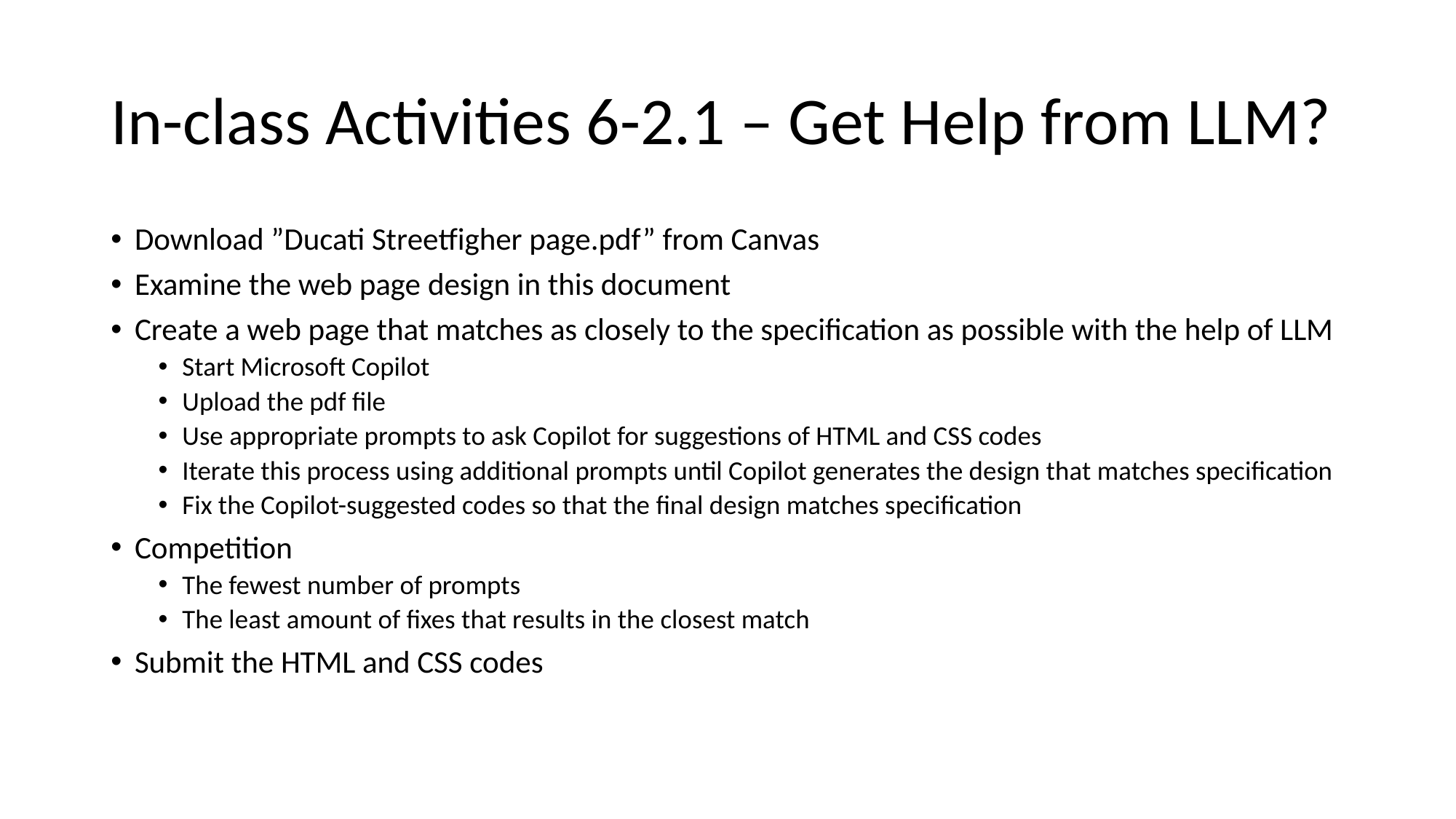

# In-class Activities 6-2.1 – Get Help from LLM?
Download ”Ducati Streetfigher page.pdf” from Canvas
Examine the web page design in this document
Create a web page that matches as closely to the specification as possible with the help of LLM
Start Microsoft Copilot
Upload the pdf file
Use appropriate prompts to ask Copilot for suggestions of HTML and CSS codes
Iterate this process using additional prompts until Copilot generates the design that matches specification
Fix the Copilot-suggested codes so that the final design matches specification
Competition
The fewest number of prompts
The least amount of fixes that results in the closest match
Submit the HTML and CSS codes